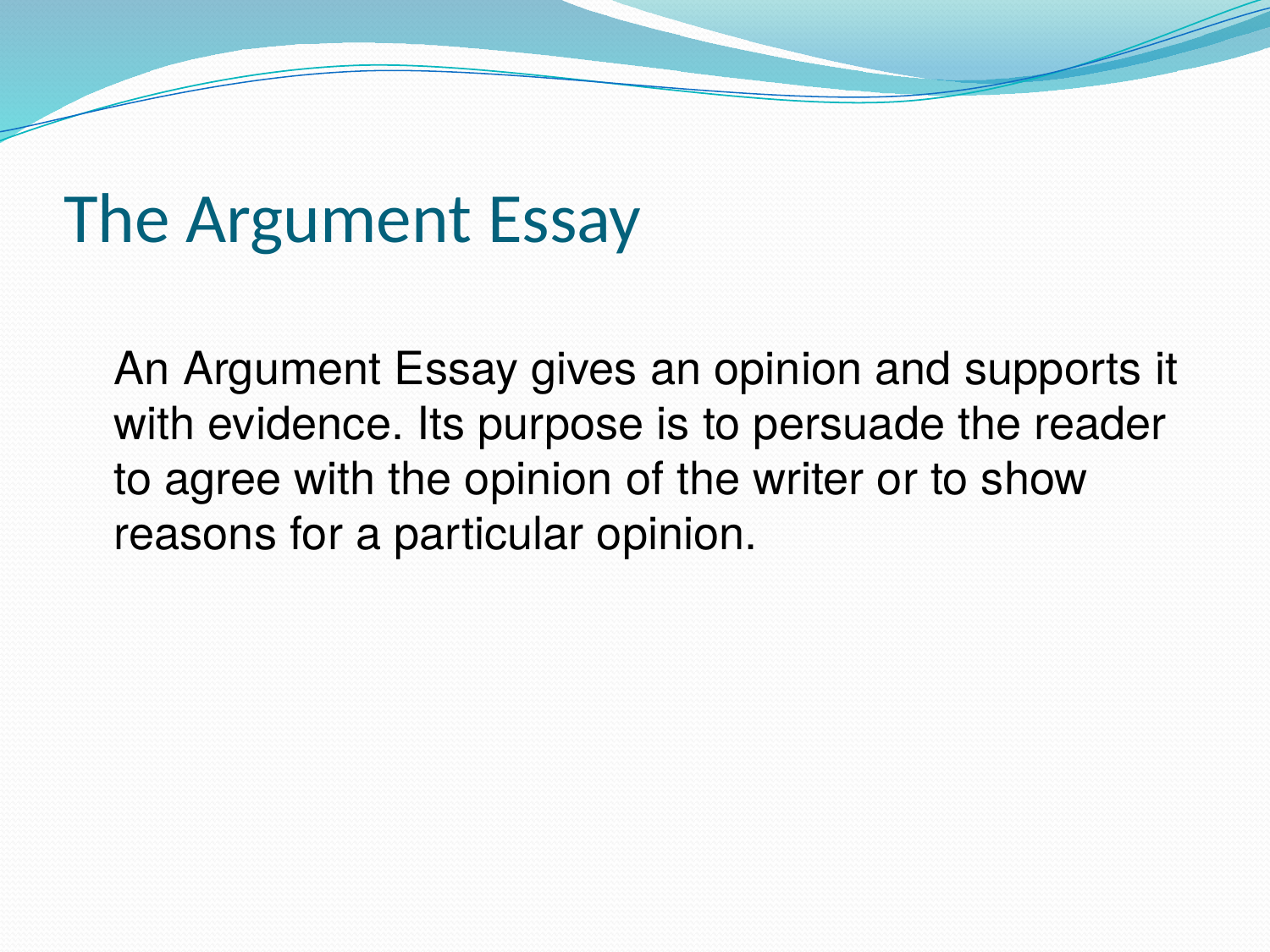

# The Argument Essay

	An Argument Essay gives an opinion and supports it with evidence. Its purpose is to persuade the reader to agree with the opinion of the writer or to show reasons for a particular opinion.